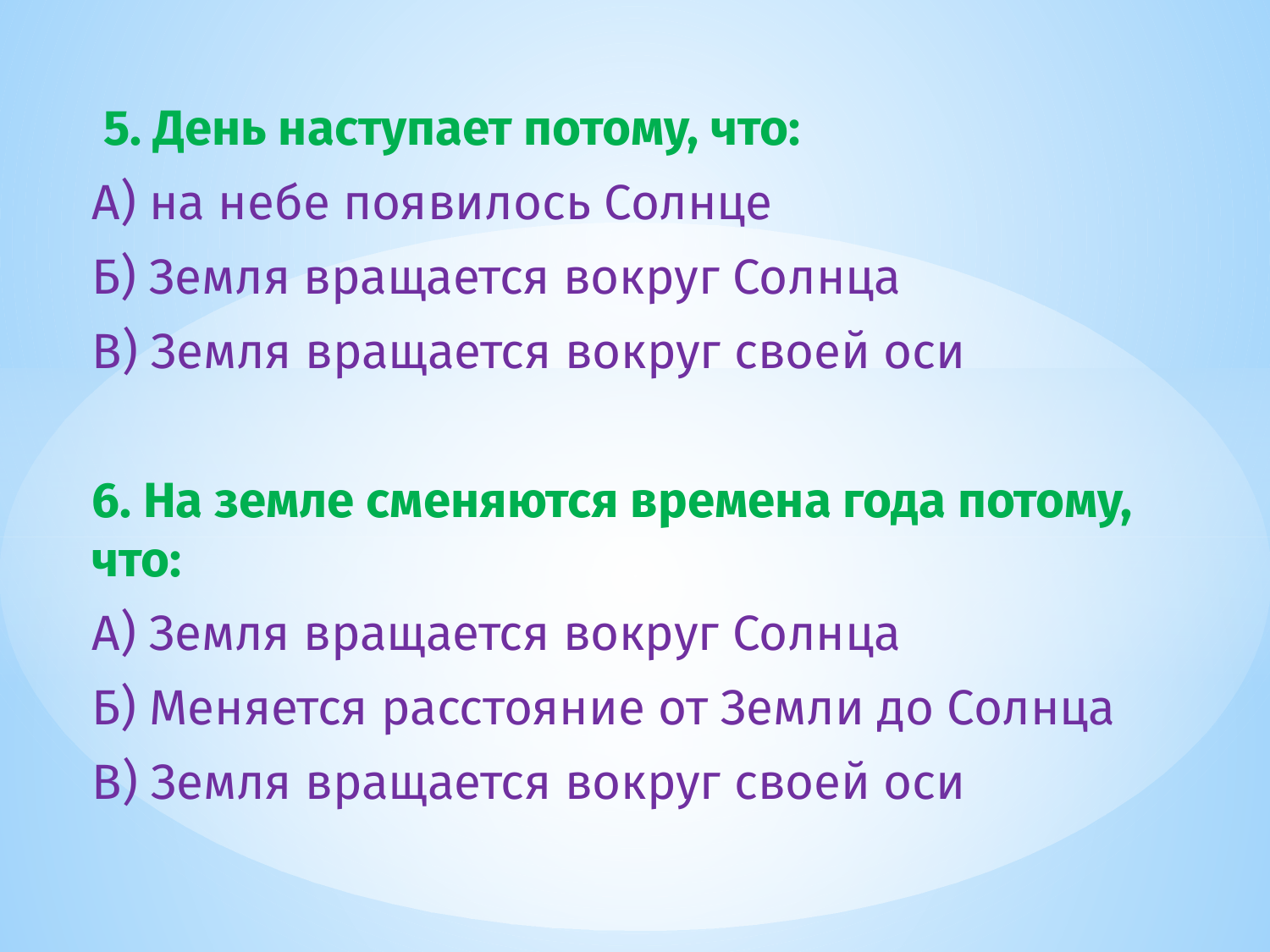

5. День наступает потому, что:
А) на небе появилось Солнце
Б) Земля вращается вокруг Солнца
В) Земля вращается вокруг своей оси

6. На земле сменяются времена года потому, что:
А) Земля вращается вокруг Солнца
Б) Меняется расстояние от Земли до Солнца
В) Земля вращается вокруг своей оси